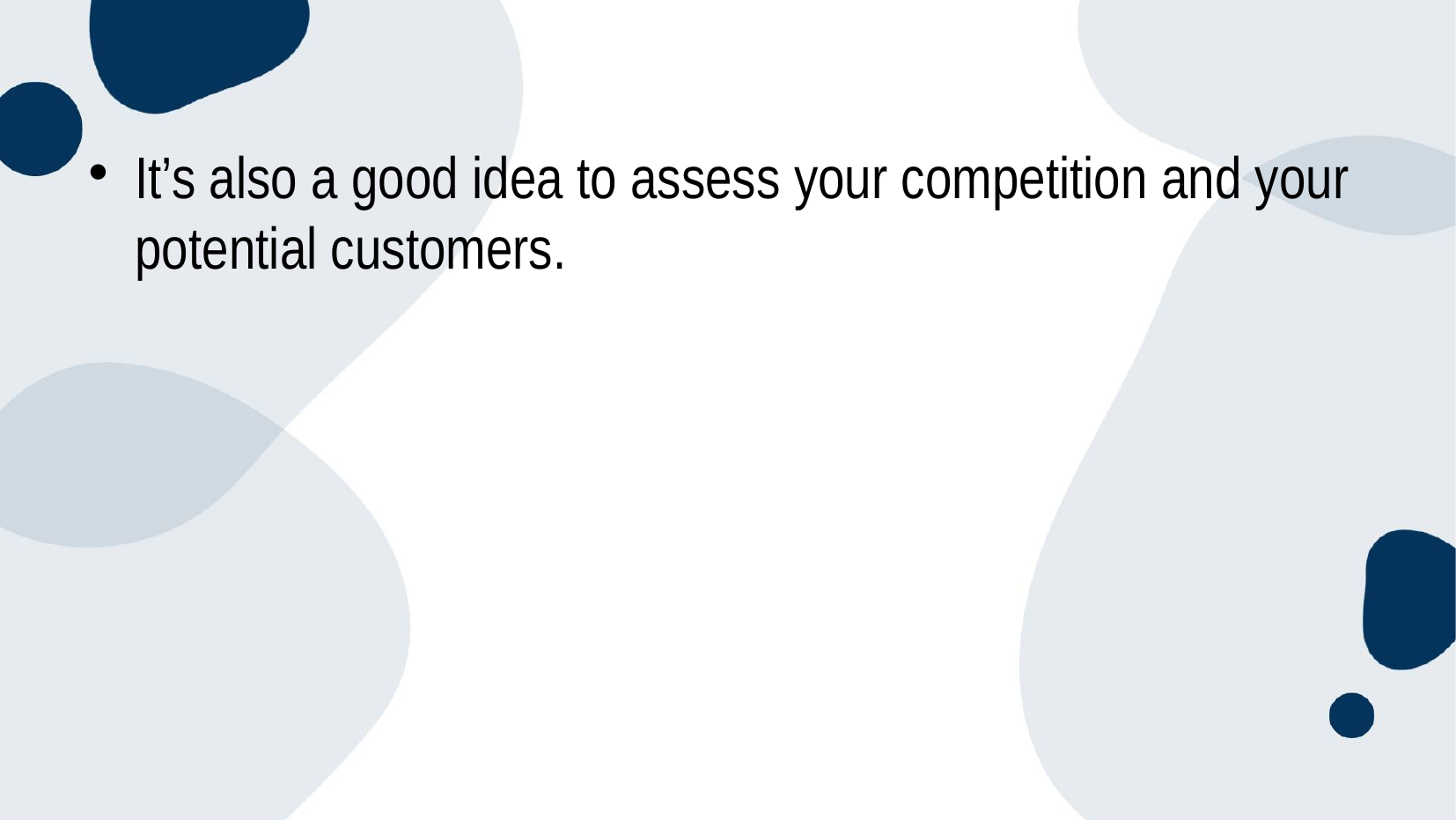

#
It’s also a good idea to assess your competition and your potential customers.